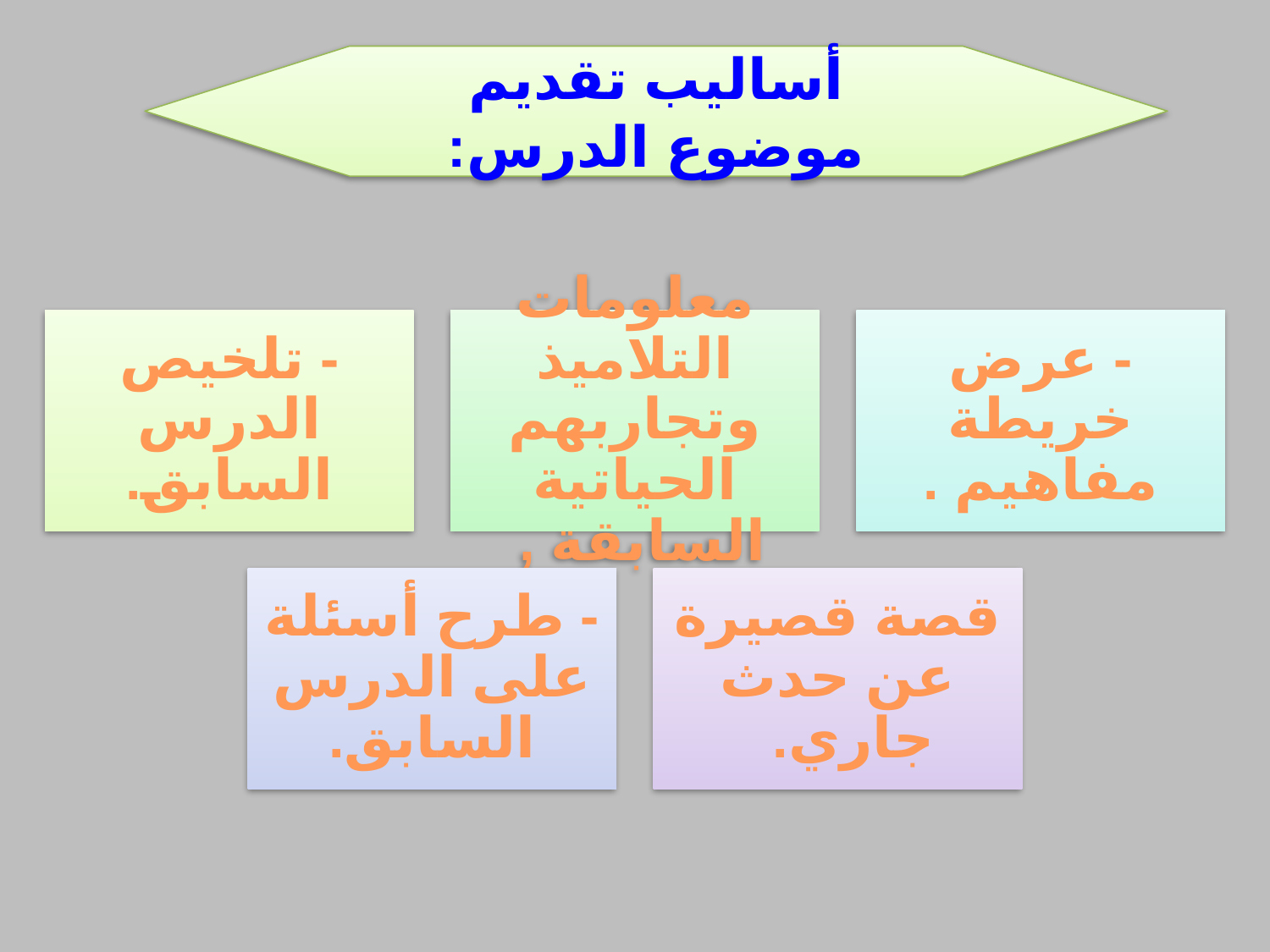

أساليب تقديم موضوع الدرس:

- تلخيص الدرس السابق.
معلومات التلاميذ وتجاربهم الحياتية السابقة ,
- عرض خريطة مفاهيم .
- طرح أسئلة على الدرس السابق.
قصة قصيرة عن حدث جاري.